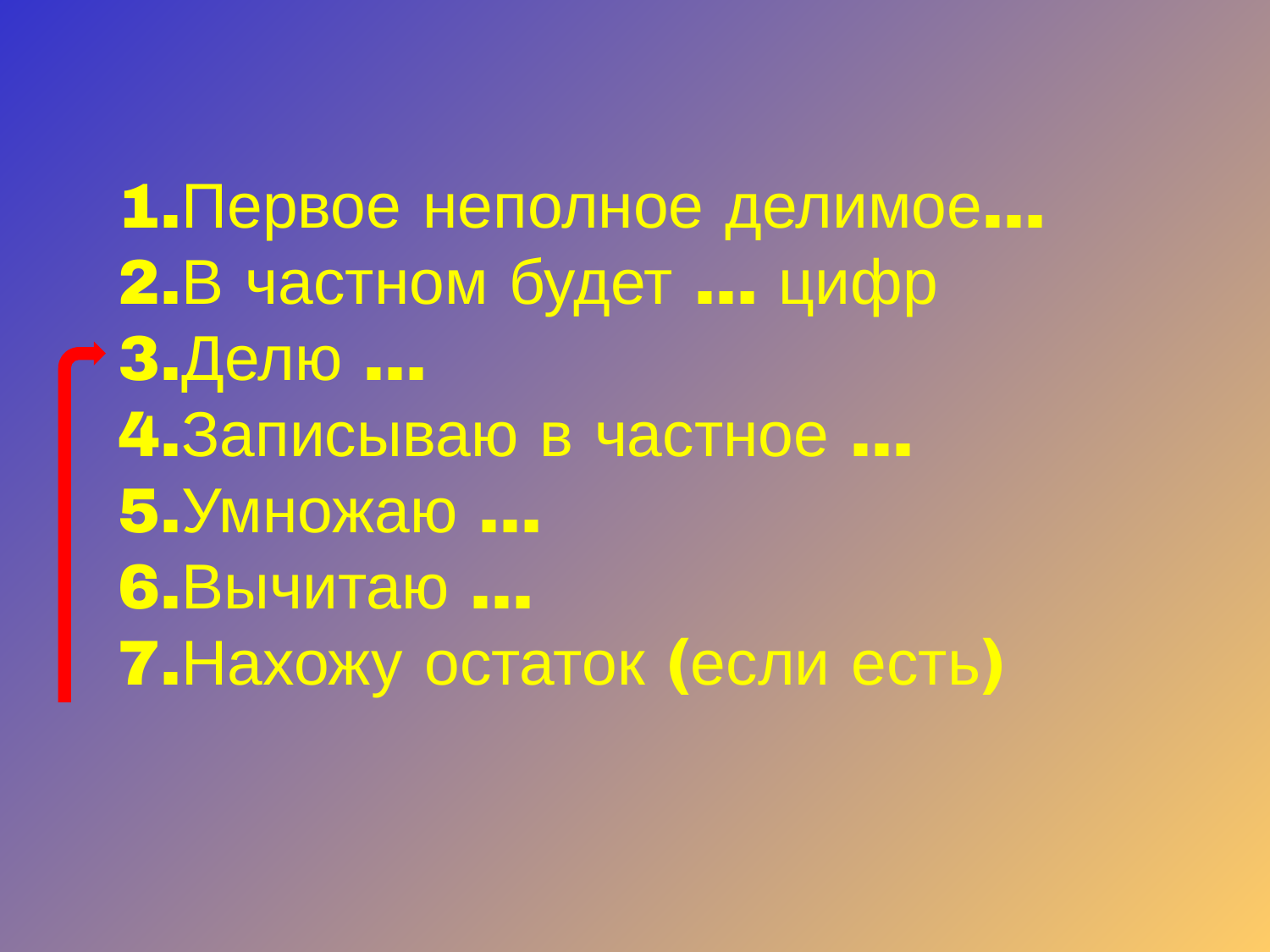

Первое неполное делимое…
В частном будет … цифр
Делю …
Записываю в частное …
Умножаю …
Вычитаю …
Нахожу остаток (если есть)